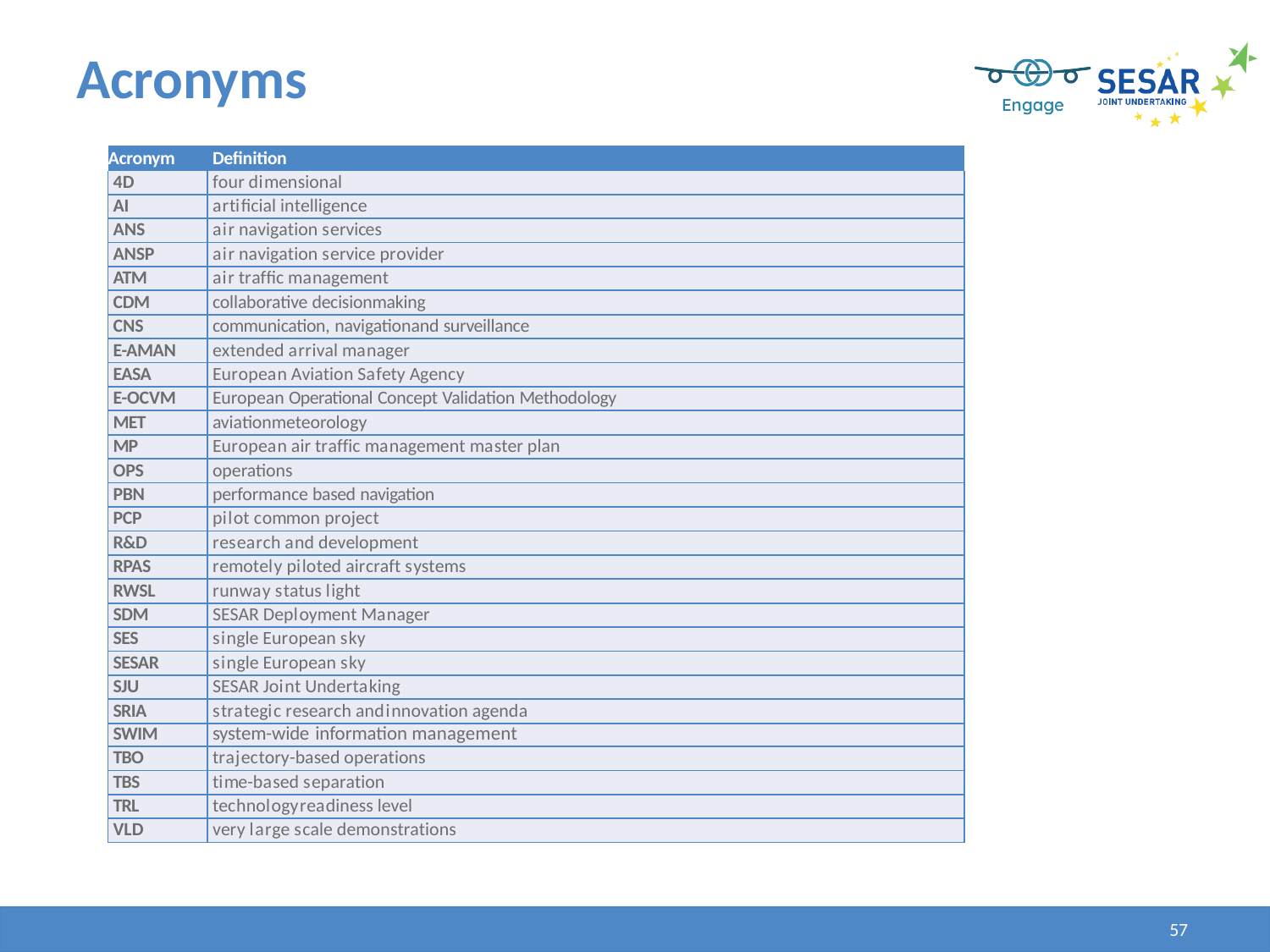

# Acronyms
| Acronym | Definition |
| --- | --- |
| 4D | four dimensional |
| AI | artificial intelligence |
| ANS | air navigation services |
| ANSP | air navigation service provider |
| ATM | air traffic management |
| CDM | collaborative decisionmaking |
| CNS | communication, navigationand surveillance |
| E-AMAN | extended arrival manager |
| EASA | European Aviation Safety Agency |
| E-OCVM | European Operational Concept Validation Methodology |
| MET | aviationmeteorology |
| MP | European air traffic management master plan |
| OPS | operations |
| PBN | performance based navigation |
| PCP | pilot common project |
| R&D | research and development |
| RPAS | remotely piloted aircraft systems |
| RWSL | runway status light |
| SDM | SESAR Deployment Manager |
| SES | single European sky |
| SESAR | single European sky |
| SJU | SESAR Joint Undertaking |
| SRIA | strategic research andinnovation agenda |
| SWIM | system-wide information management |
| TBO | trajectory-based operations |
| TBS | time-based separation |
| TRL | technologyreadiness level |
| VLD | very large scale demonstrations |
57